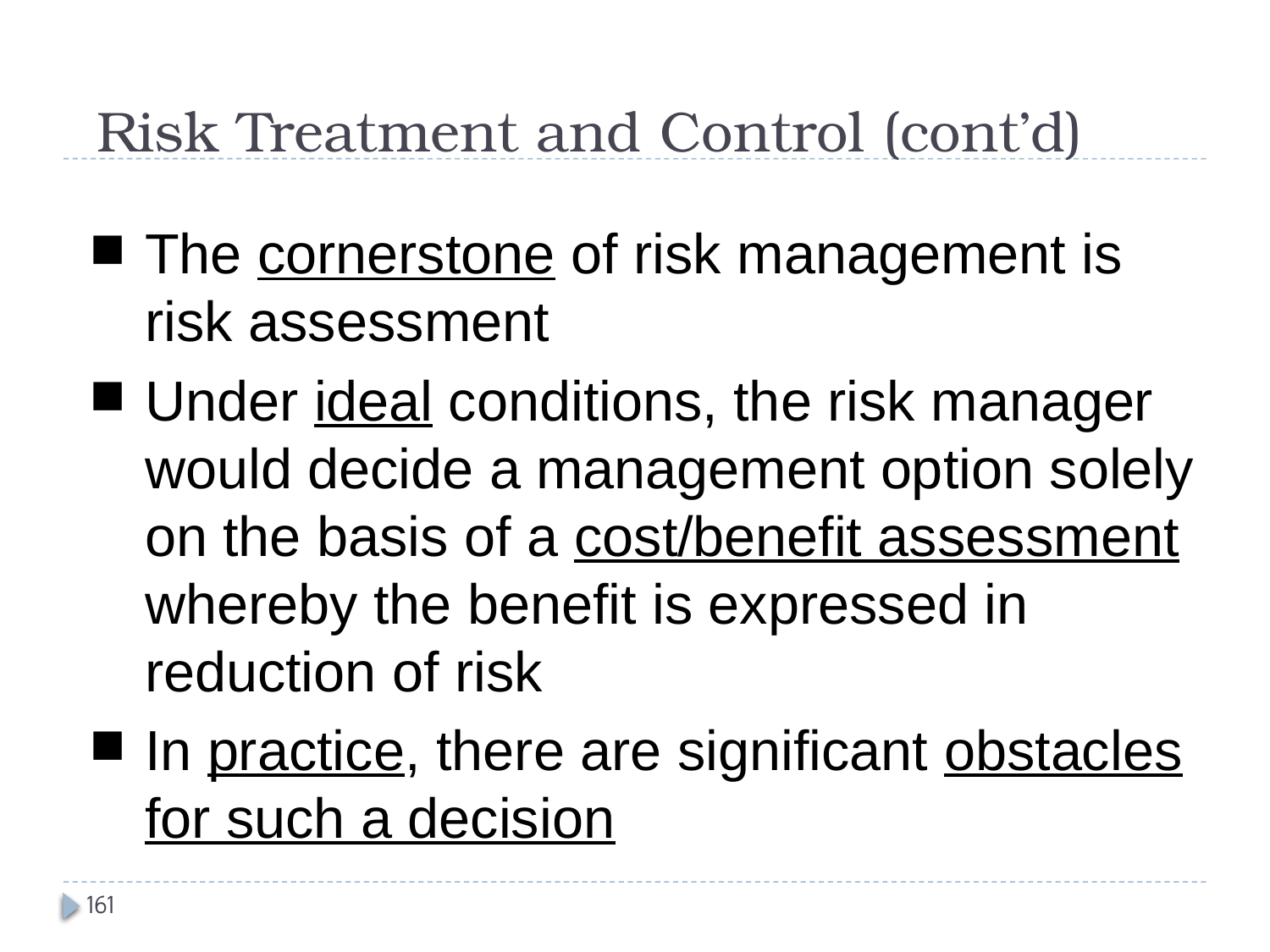

# Risk Treatment and Control (cont’d)
The cornerstone of risk management is risk assessment
Under ideal conditions, the risk manager would decide a management option solely on the basis of a cost/benefit assessment whereby the benefit is expressed in reduction of risk
In practice, there are significant obstacles for such a decision
161